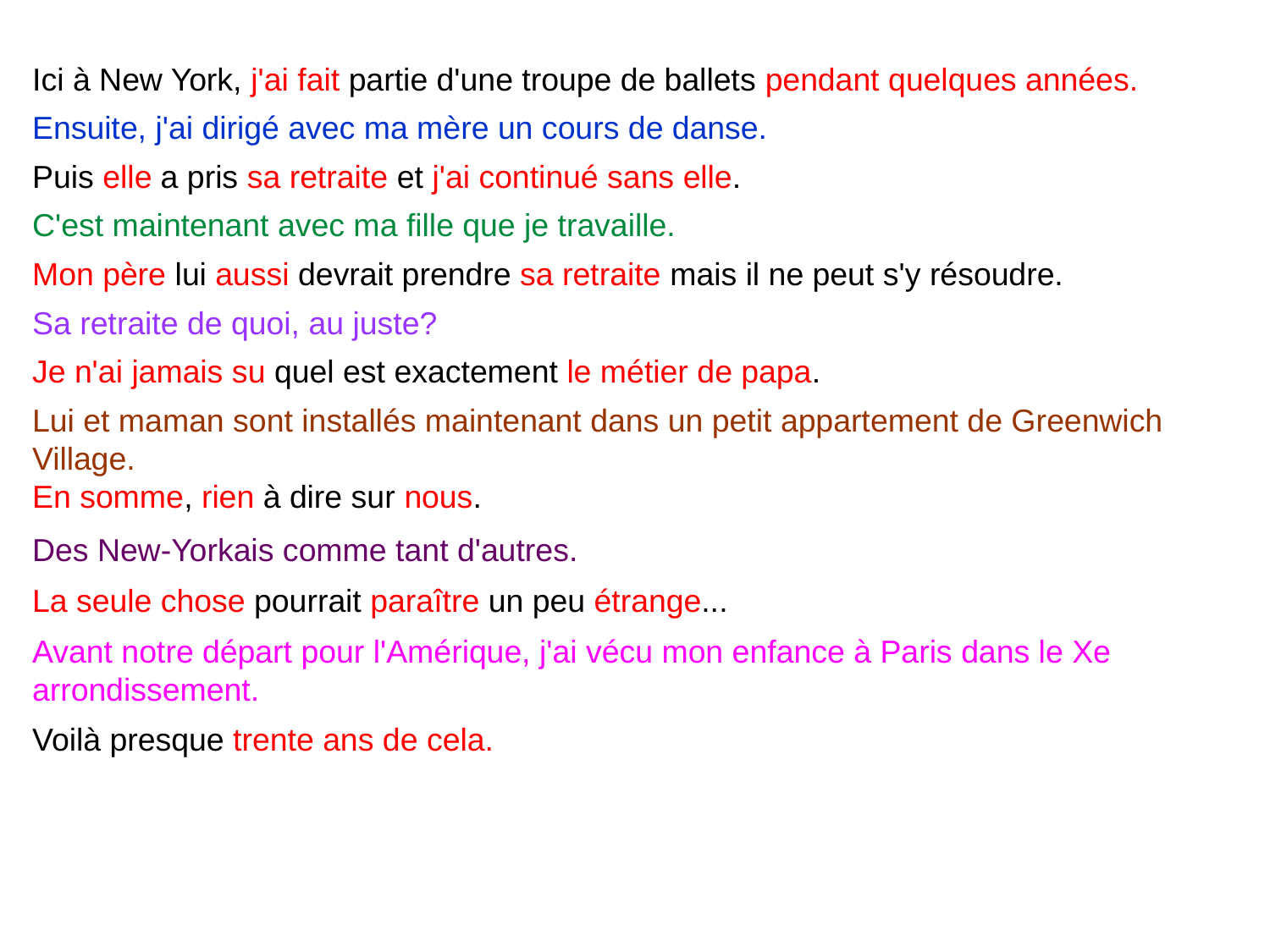

Ici à New York, j'ai fait partie d'une troupe de ballets pendant quelques années.
Ensuite, j'ai dirigé avec ma mère un cours de danse.
Puis elle a pris sa retraite et j'ai continué sans elle.
C'est maintenant avec ma fille que je travaille.
Mon père lui aussi devrait prendre sa retraite mais il ne peut s'y résoudre.
Sa retraite de quoi, au juste?
Je n'ai jamais su quel est exactement le métier de papa.
Lui et maman sont installés maintenant dans un petit appartement de Greenwich Village.
En somme, rien à dire sur nous.
Des New-Yorkais comme tant d'autres.
La seule chose pourrait paraître un peu étrange...
Avant notre départ pour l'Amérique, j'ai vécu mon enfance à Paris dans le Xe arrondissement.
Voilà presque trente ans de cela.